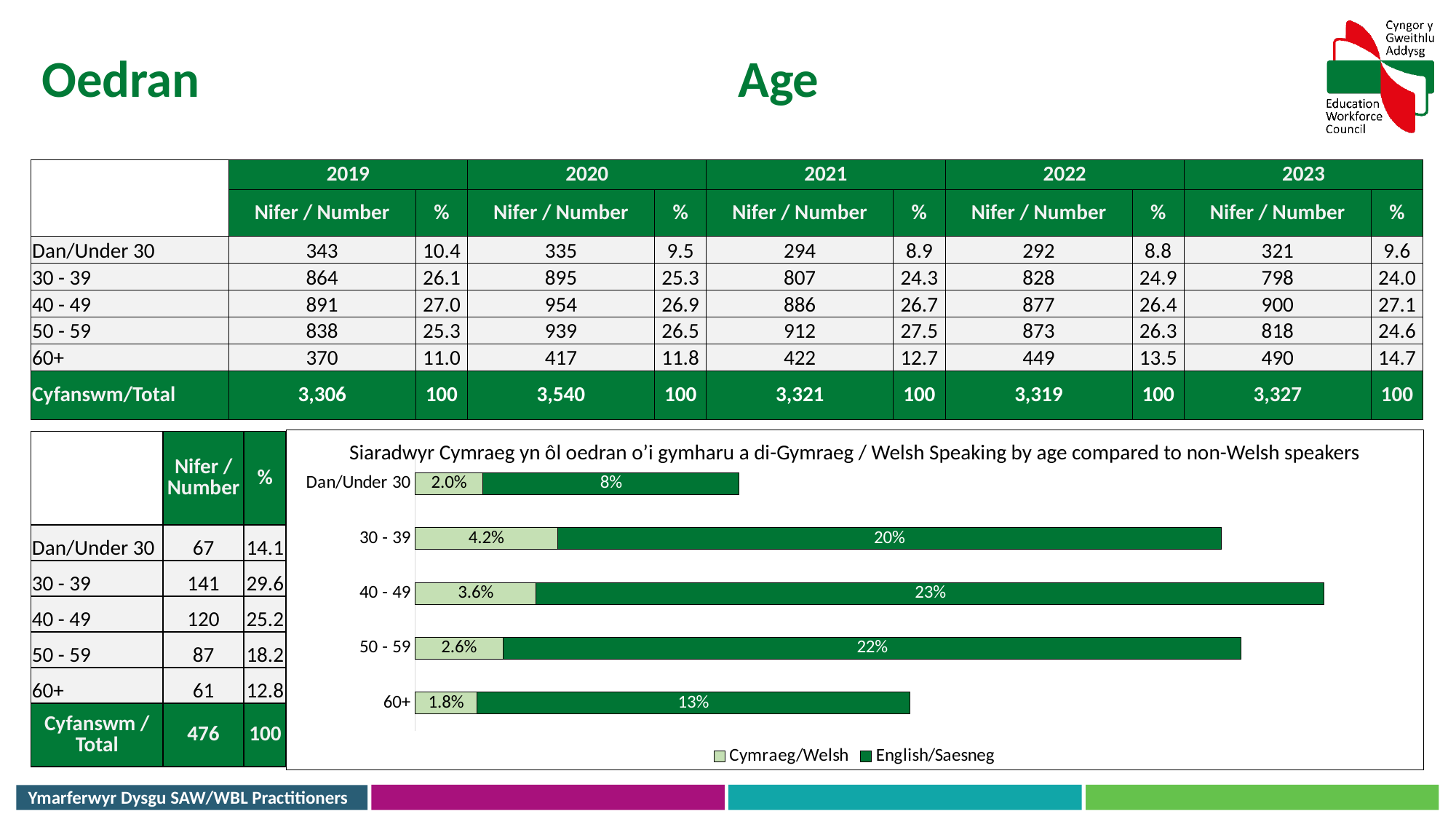

Oedran
Age
|  | 2019 |  | 2020 |  | 2021 |  | 2022 |  | 2023 |  |
| --- | --- | --- | --- | --- | --- | --- | --- | --- | --- | --- |
|  | Nifer / Number | % | Nifer / Number | % | Nifer / Number | % | Nifer / Number | % | Nifer / Number | % |
| Dan/Under 30 | 343 | 10.4 | 335 | 9.5 | 294 | 8.9 | 292 | 8.8 | 321 | 9.6 |
| 30 - 39 | 864 | 26.1 | 895 | 25.3 | 807 | 24.3 | 828 | 24.9 | 798 | 24.0 |
| 40 - 49 | 891 | 27.0 | 954 | 26.9 | 886 | 26.7 | 877 | 26.4 | 900 | 27.1 |
| 50 - 59 | 838 | 25.3 | 939 | 26.5 | 912 | 27.5 | 873 | 26.3 | 818 | 24.6 |
| 60+ | 370 | 11.0 | 417 | 11.8 | 422 | 12.7 | 449 | 13.5 | 490 | 14.7 |
| Cyfanswm/Total | 3,306 | 100 | 3,540 | 100 | 3,321 | 100 | 3,319 | 100 | 3,327 | 100 |

### Chart

| Category | Cymraeg/Welsh | English/Saesneg |
|---|---|---|
| Dan/Under 30 | 0.020138262699128343 | 0.07634505560565073 |
| 30 - 39 | 0.04238052299368801 | 0.19747520288548243 |
| 40 - 49 | 0.03606853020739405 | 0.2344454463480613 |
| 50 - 59 | 0.026149684400360685 | 0.21971746318004207 |
| 60+ | 0.01833483618875864 | 0.12894499549143373 |
|  | Nifer / Number | % |
| --- | --- | --- |
| Dan/Under 30 | 67 | 14.1 |
| 30 - 39 | 141 | 29.6 |
| 40 - 49 | 120 | 25.2 |
| 50 - 59 | 87 | 18.2 |
| 60+ | 61 | 12.8 |
| Cyfanswm / Total | 476 | 100 |
Siaradwyr Cymraeg yn ôl oedran o’i gymharu a di-Gymraeg / Welsh Speaking by age compared to non-Welsh speakers

Ymarferwyr Dysgu SAW/WBL Practitioners